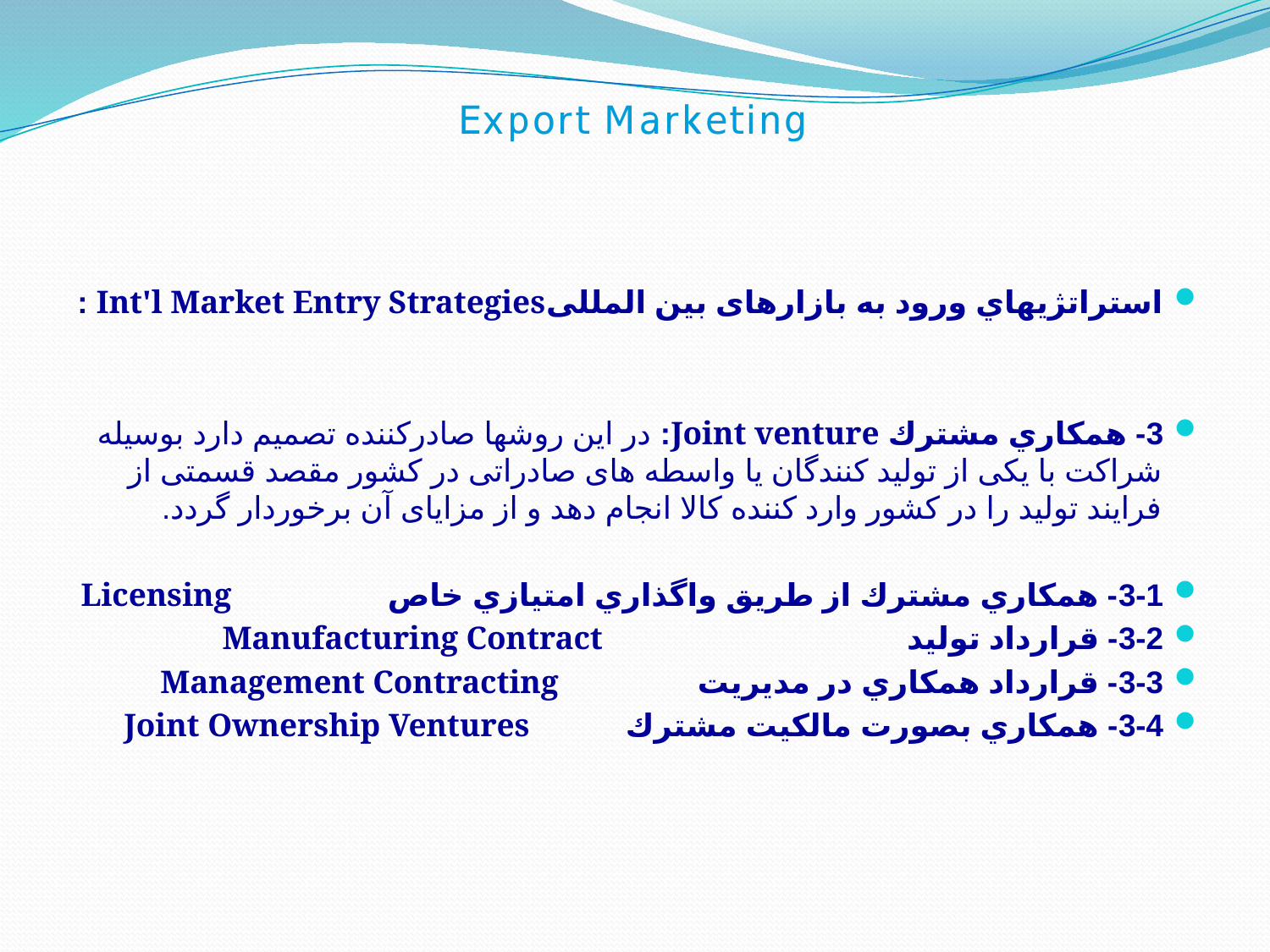

Export Marketing
استراتژيهاي ورود به بازارهای بین المللیInt'l Market Entry Strategies :

3- همكاري مشترك Joint venture: در این روشها صادرکننده تصمیم دارد بوسیله شراکت با یکی از تولید کنندگان یا واسطه های صادراتی در کشور مقصد قسمتی از فرایند تولید را در کشور وارد کننده کالا انجام دهد و از مزایای آن برخوردار گردد.

3-1- همكاري مشترك از طريق واگذاري امتيازي خاص                  Licensing
3-2- قرارداد توليد                                   Manufacturing Contract
3-3- قرارداد همكاري در مديريت                Management Contracting
3-4- همكاري بصورت مالكيت مشترك           Joint Ownership Ventures